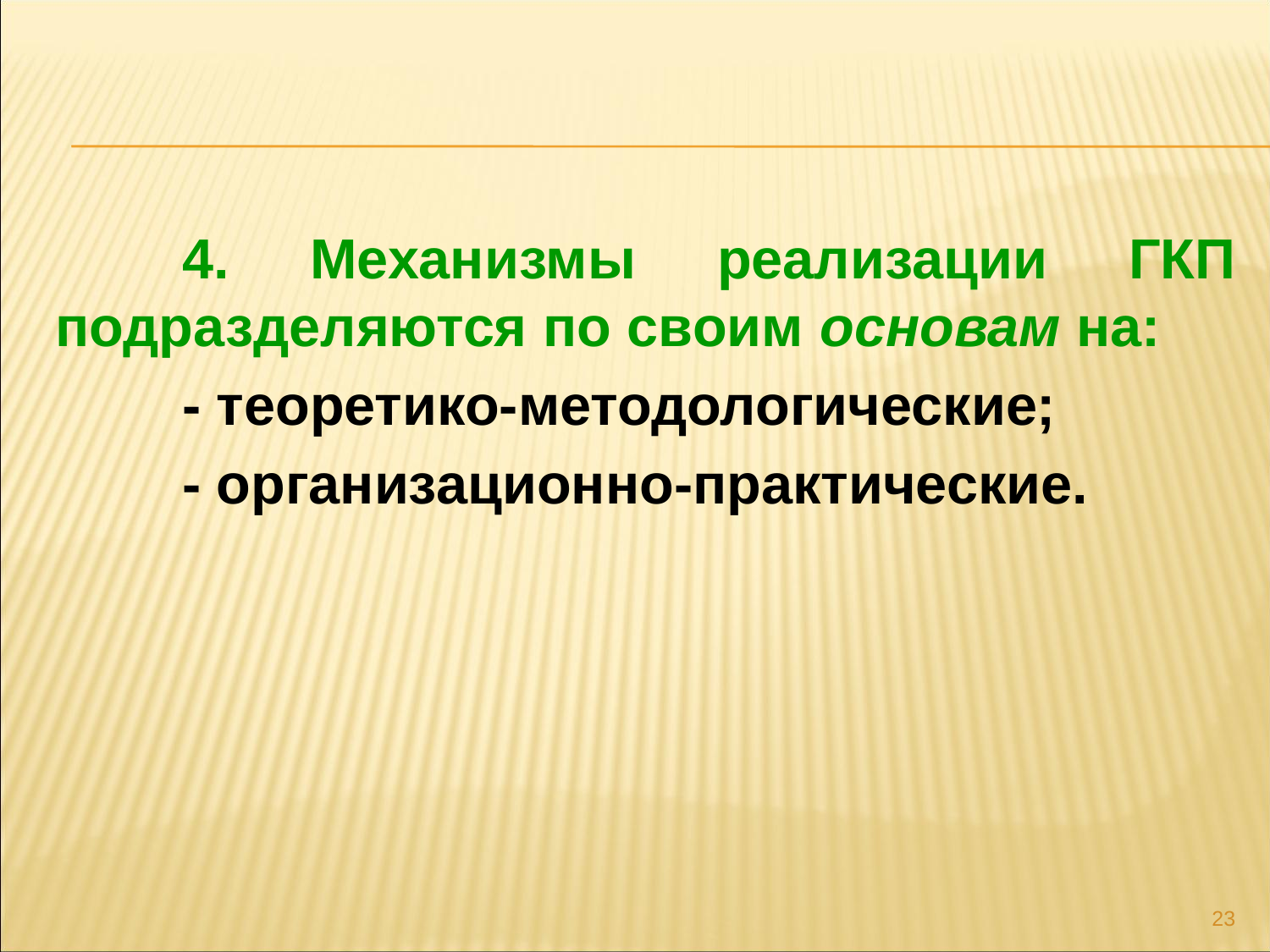

#
	4. Механизмы реализации ГКП подразделяются по своим основам на:
	- теоретико-методологические;
	- организационно-практические.
23